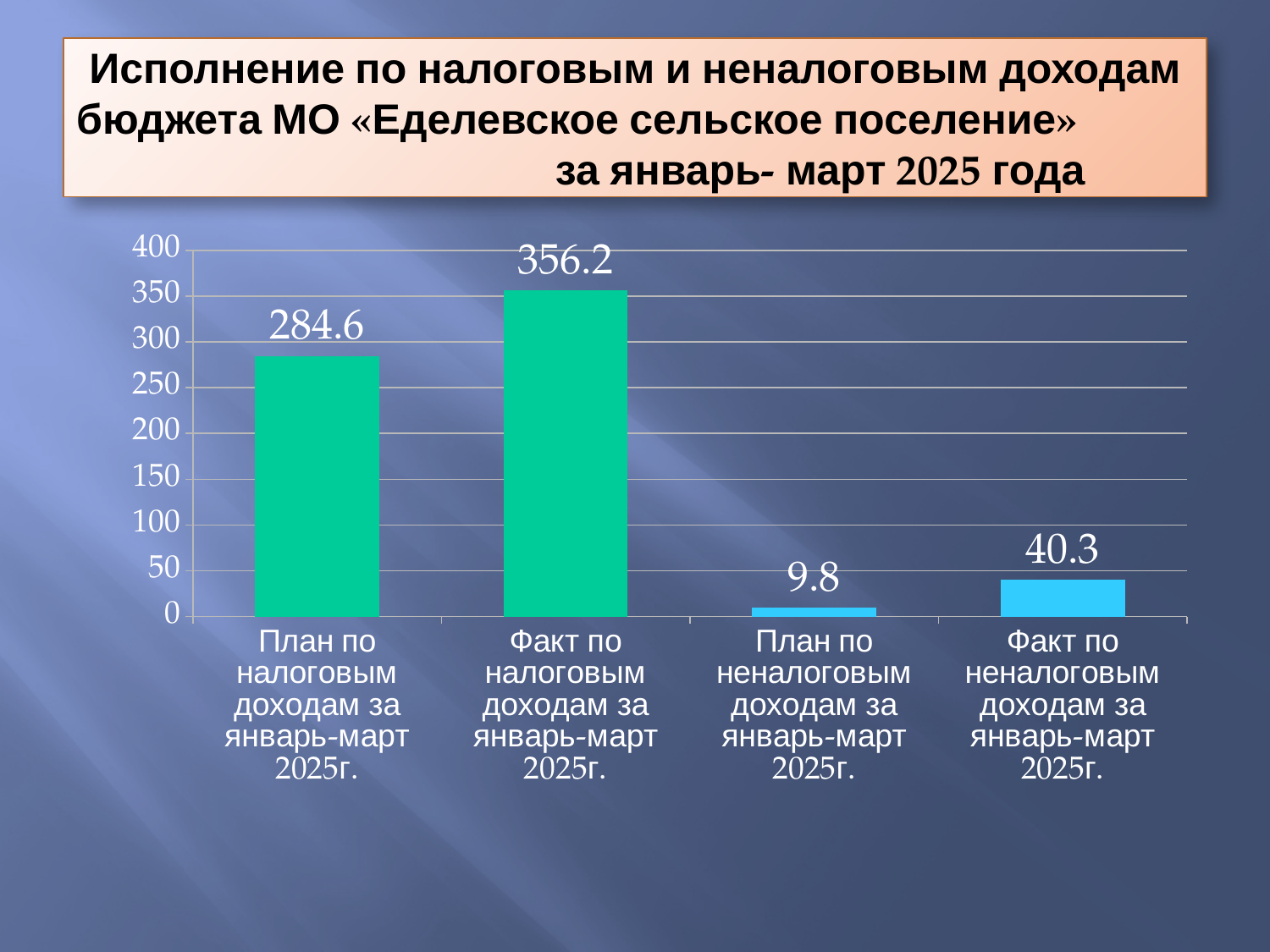

# Исполнение по налоговым и неналоговым доходам бюджета МО «Еделевское сельское поселение»                                               за январь- март 2025 года

### Chart

| Category | Столбец1 |
|---|---|
| План по налоговым доходам за январь-март 2025г. | 284.6 |
| Факт по налоговым доходам за январь-март 2025г. | 356.2 |
| План по неналоговым доходам за январь-март 2025г. | 9.8 |
| Факт по неналоговым доходам за январь-март 2025г. | 40.3 |